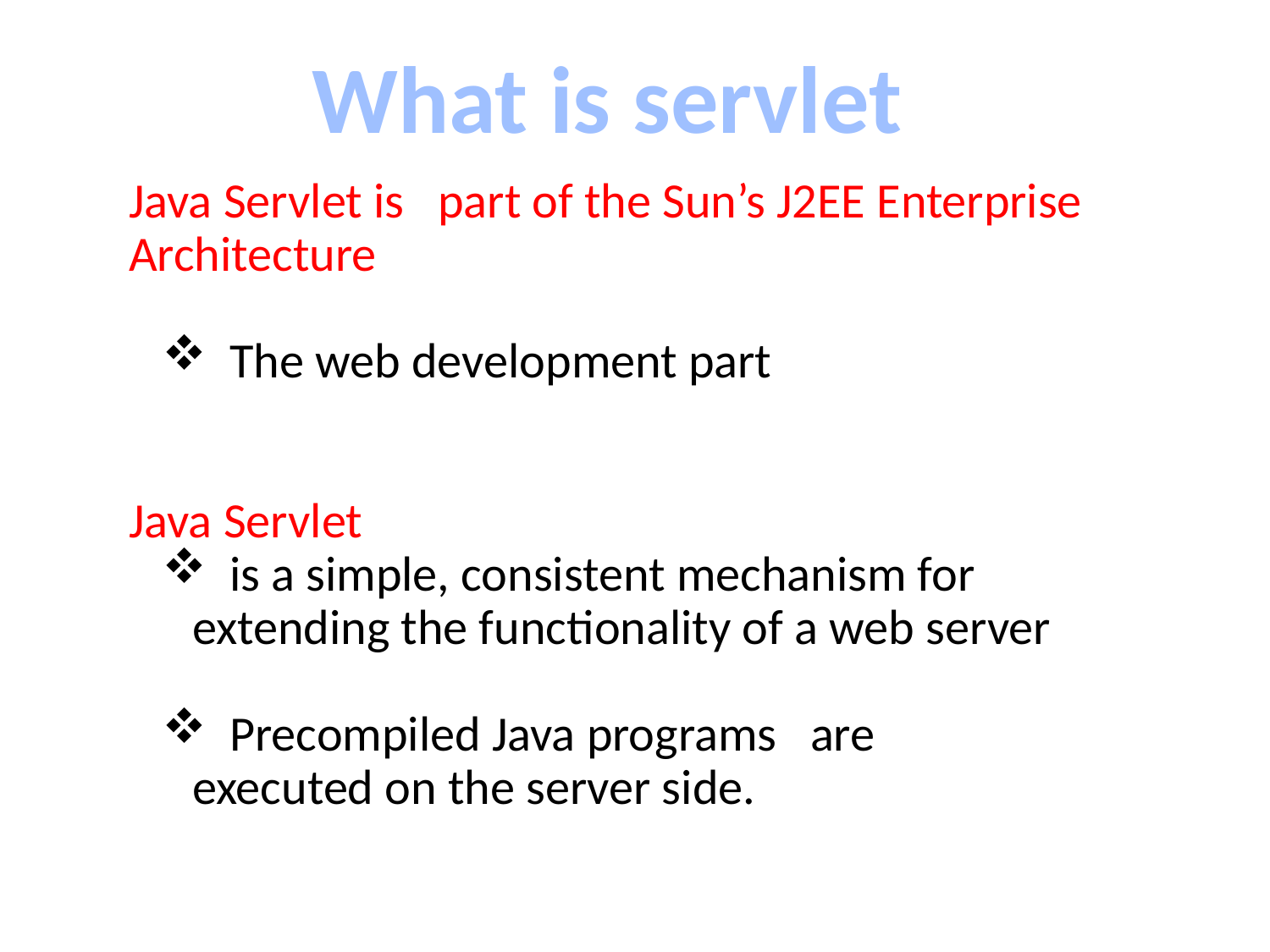

What is servlet
Java Servlet is   part of the Sun’s J2EE Enterprise Architecture

  The web development part

Java Servlet
  is a simple, consistent mechanism for 	extending the functionality of a web server

  Precompiled Java programs   are   	executed on the server side.